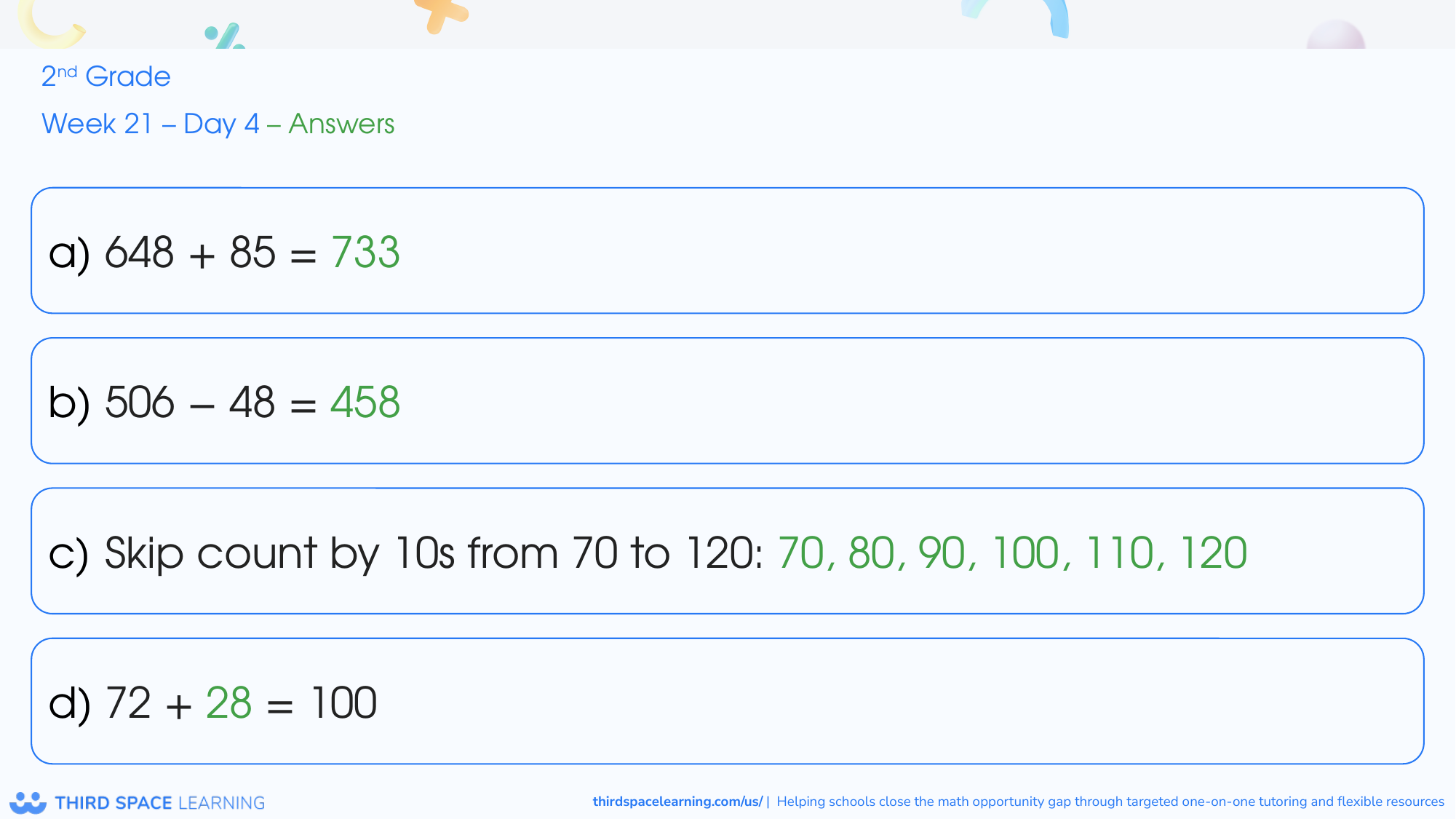

2nd Grade
Week 21 – Day 4 – Answers
648 + 85 = 733
506 − 48 = 458
Skip count by 10s from 70 to 120: 70, 80, 90, 100, 110, 120
72 + 28 = 100